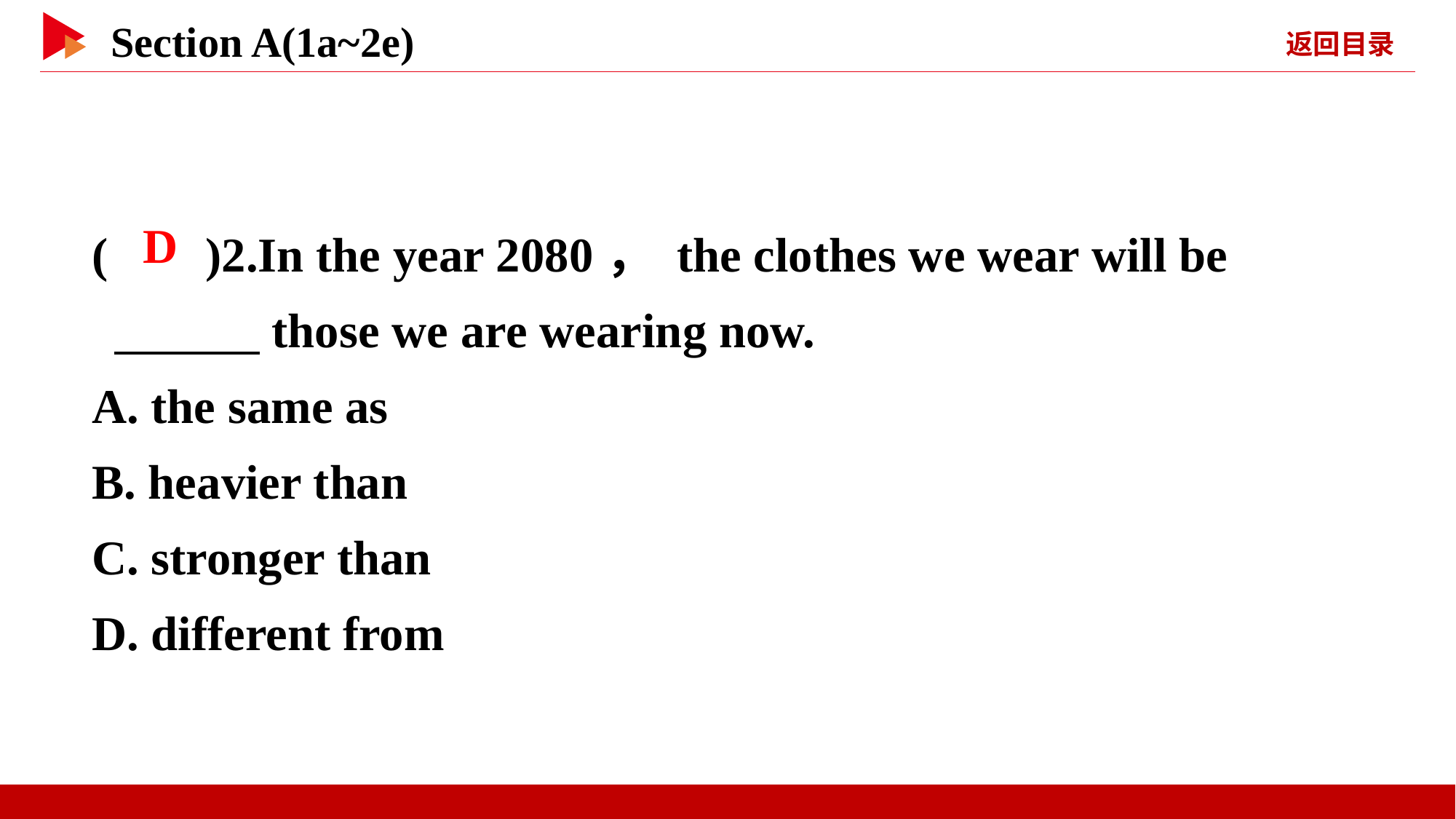

(        )2.In the year 2080， the clothes we wear will be
 　　　those we are wearing now.
A. the same as
B. heavier than
C. stronger than
D. different from
   D